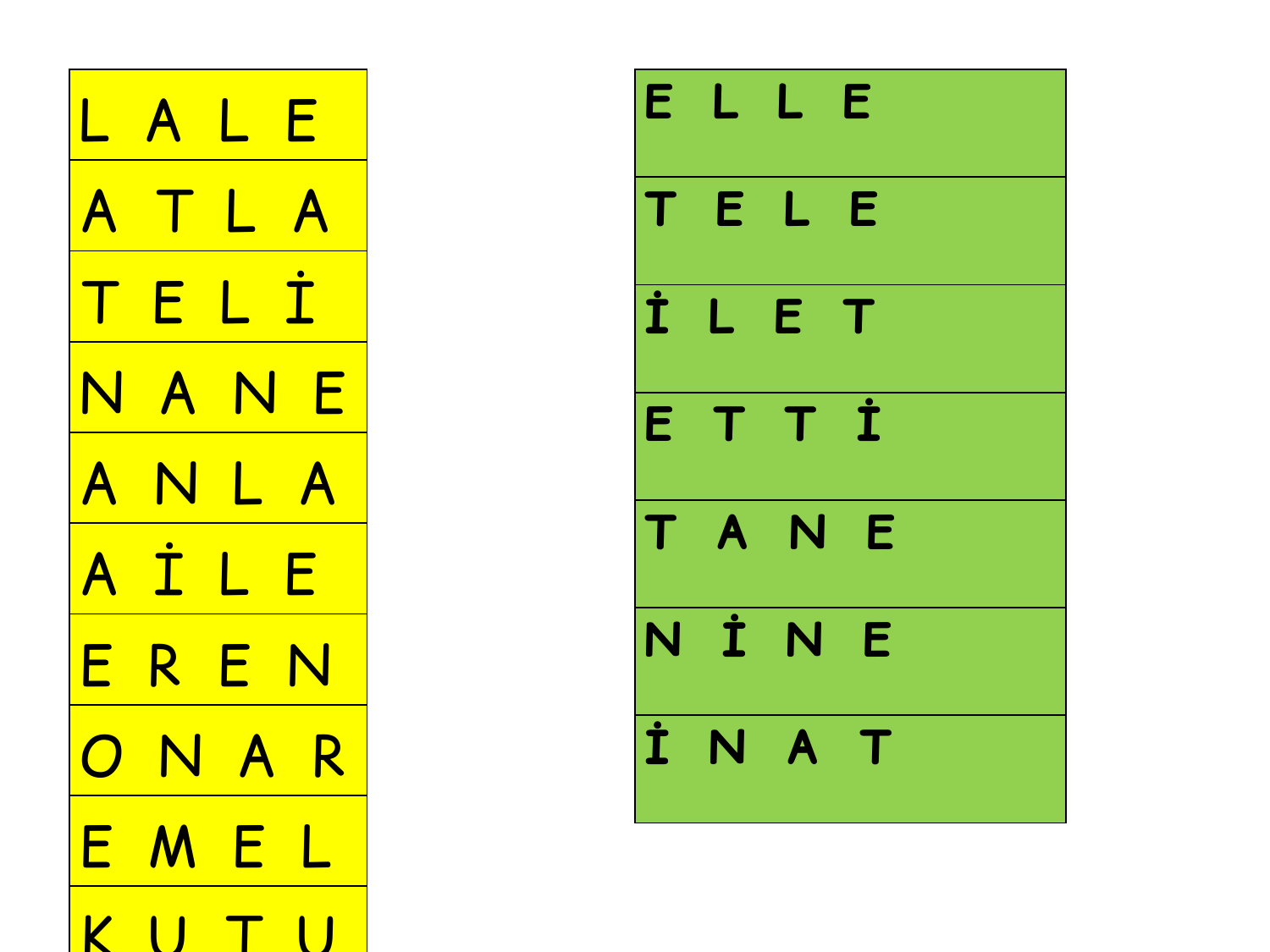

| E L L E |
| --- |
| T E L E |
| İ L E T |
| E T T İ |
| T A N E |
| N İ N E |
| İ N A T |
| L A L E |
| --- |
| A T L A |
| T E L İ |
| N A N E |
| A N L A |
| A İ L E |
| E R E N |
| O N A R |
| E M E L |
| K U T U |